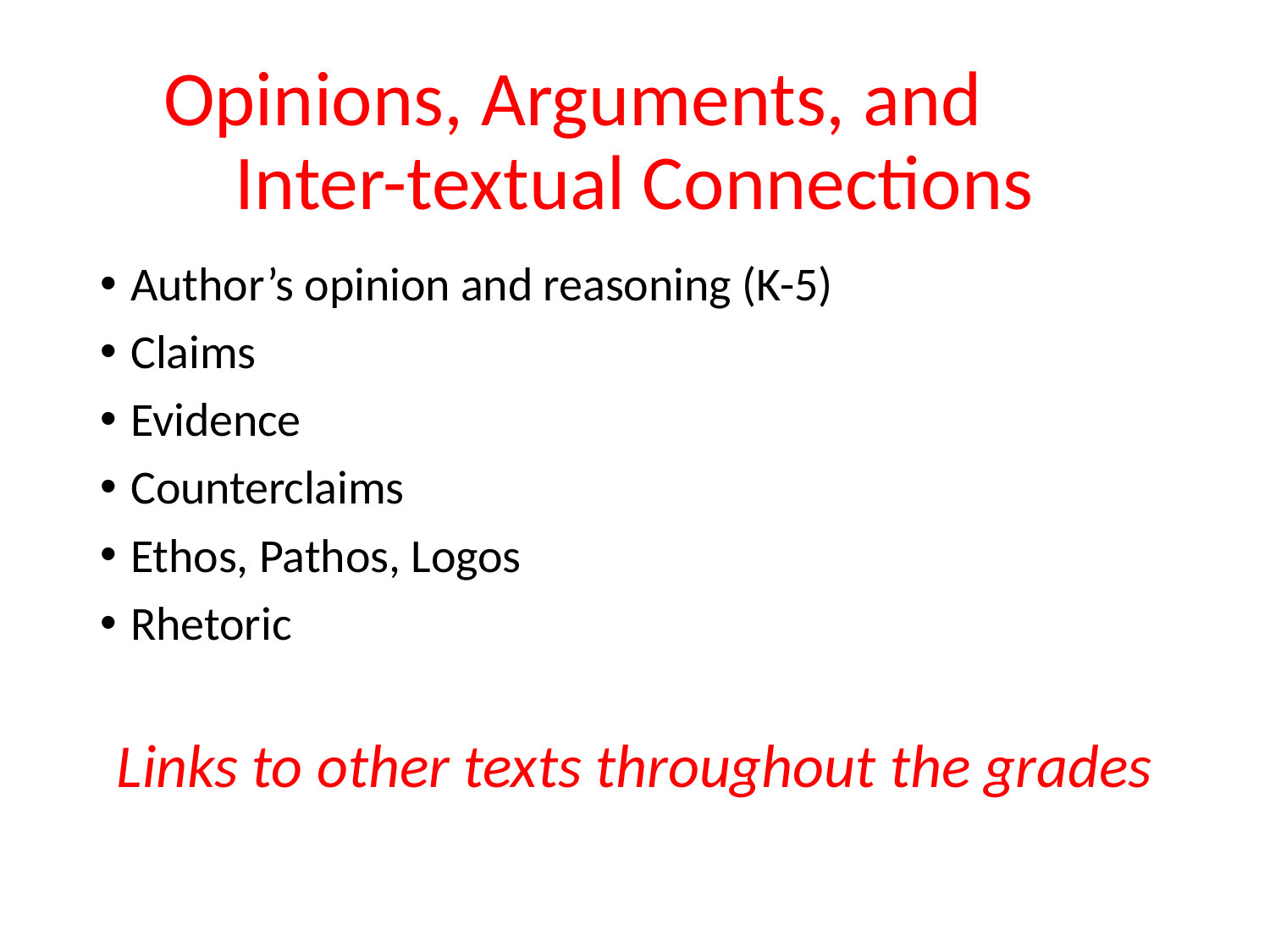

# Opinions, Arguments, and        Inter-textual Connections
Author’s opinion and reasoning (K-5)
Claims
Evidence
Counterclaims
Ethos, Pathos, Logos
Rhetoric

Links to other texts throughout the grades